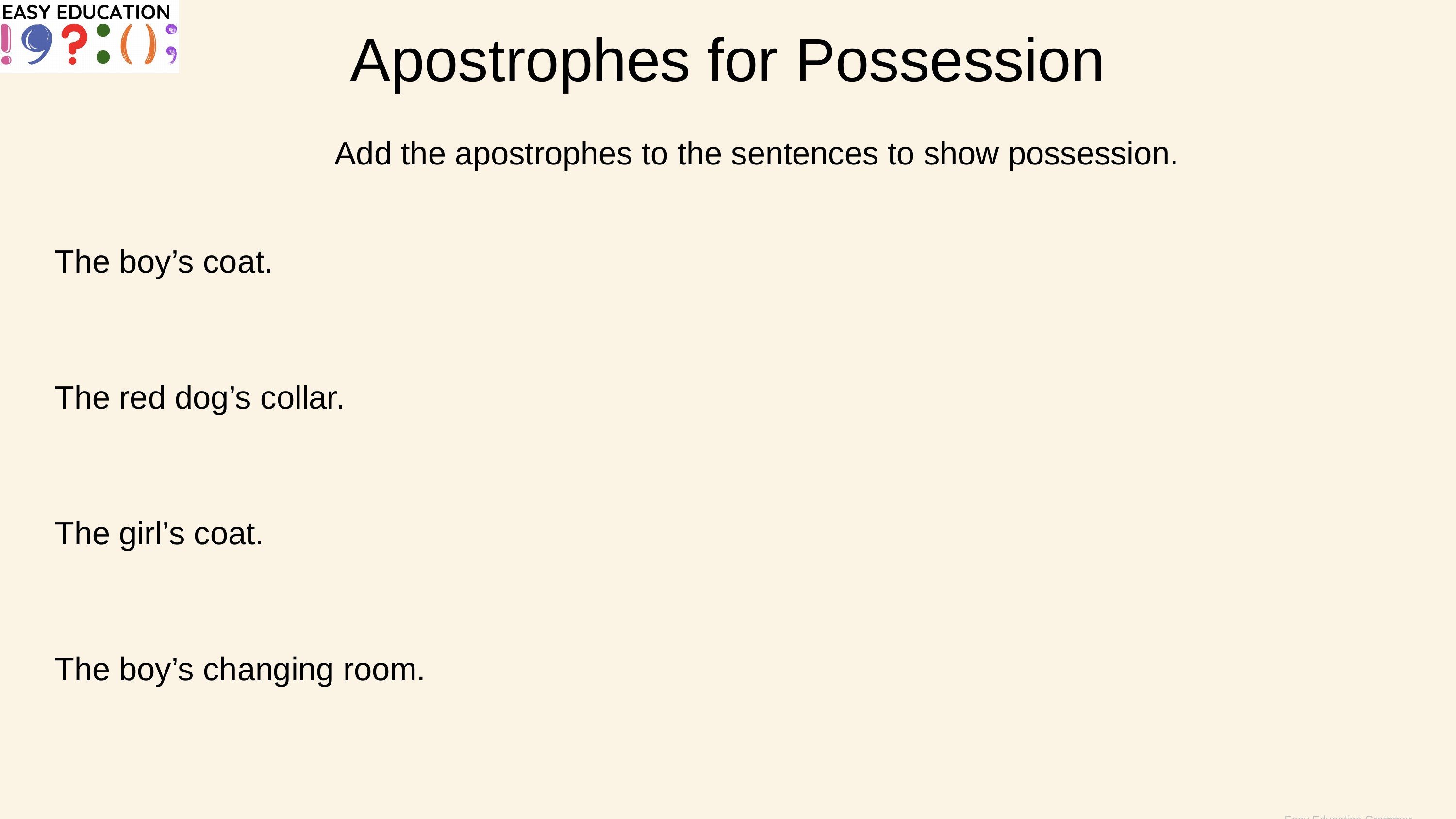

Apostrophes for Possession
Add the apostrophes to the sentences to show possession.
The boy’s coat.

The red dog’s collar.

The girl’s coat.

The boy’s changing room.